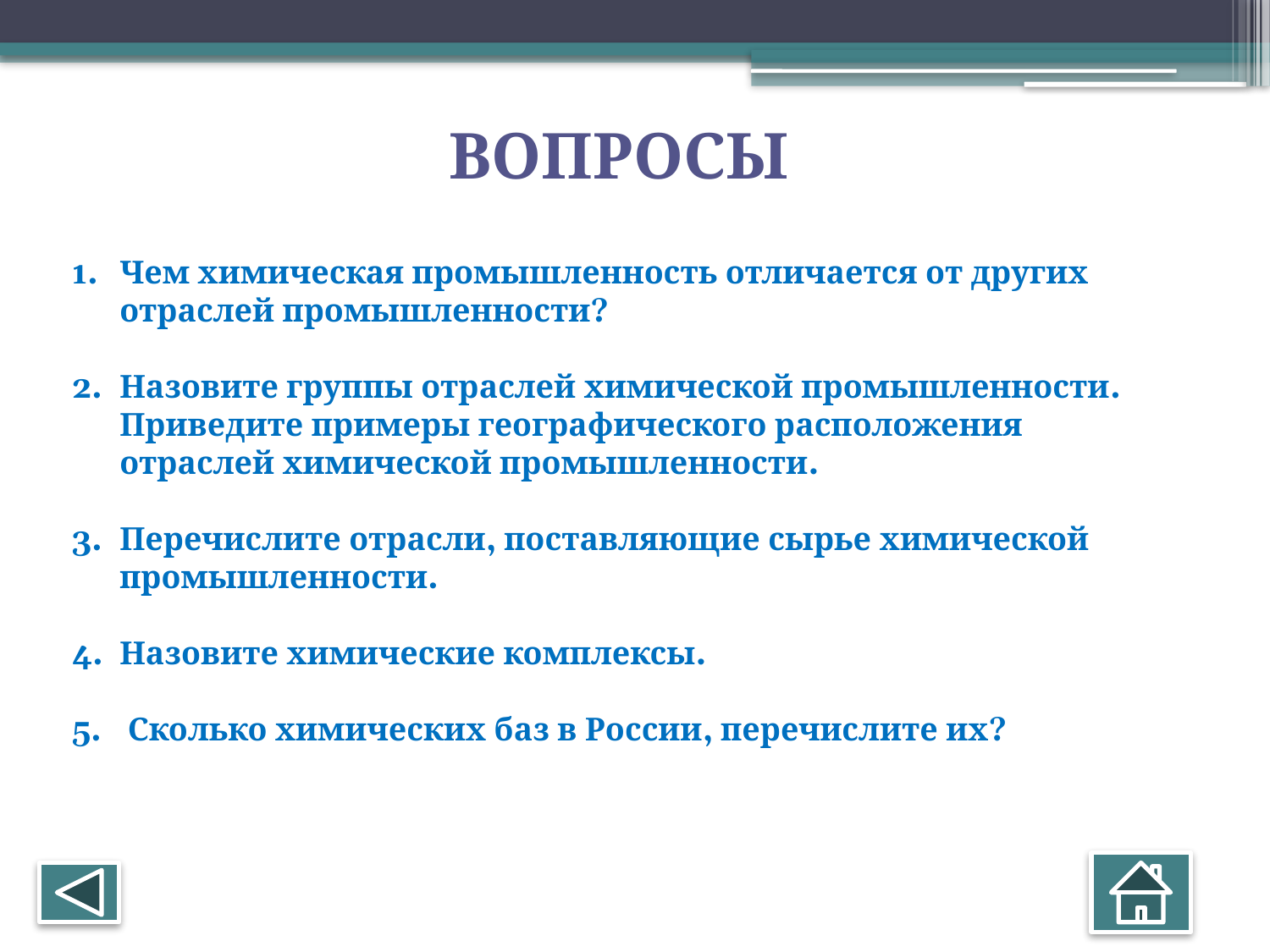

ВОПРОСЫ

Чем химическая промышленность отличается от других отраслей промышленности?

Назовите группы отраслей химической промышленности. Приведите примеры географического расположения отраслей химической промышленности.

Перечислите отрасли, поставляющие сырье химической промышленности.

Назовите химические комплексы.

 Сколько химических баз в России, перечислите их?